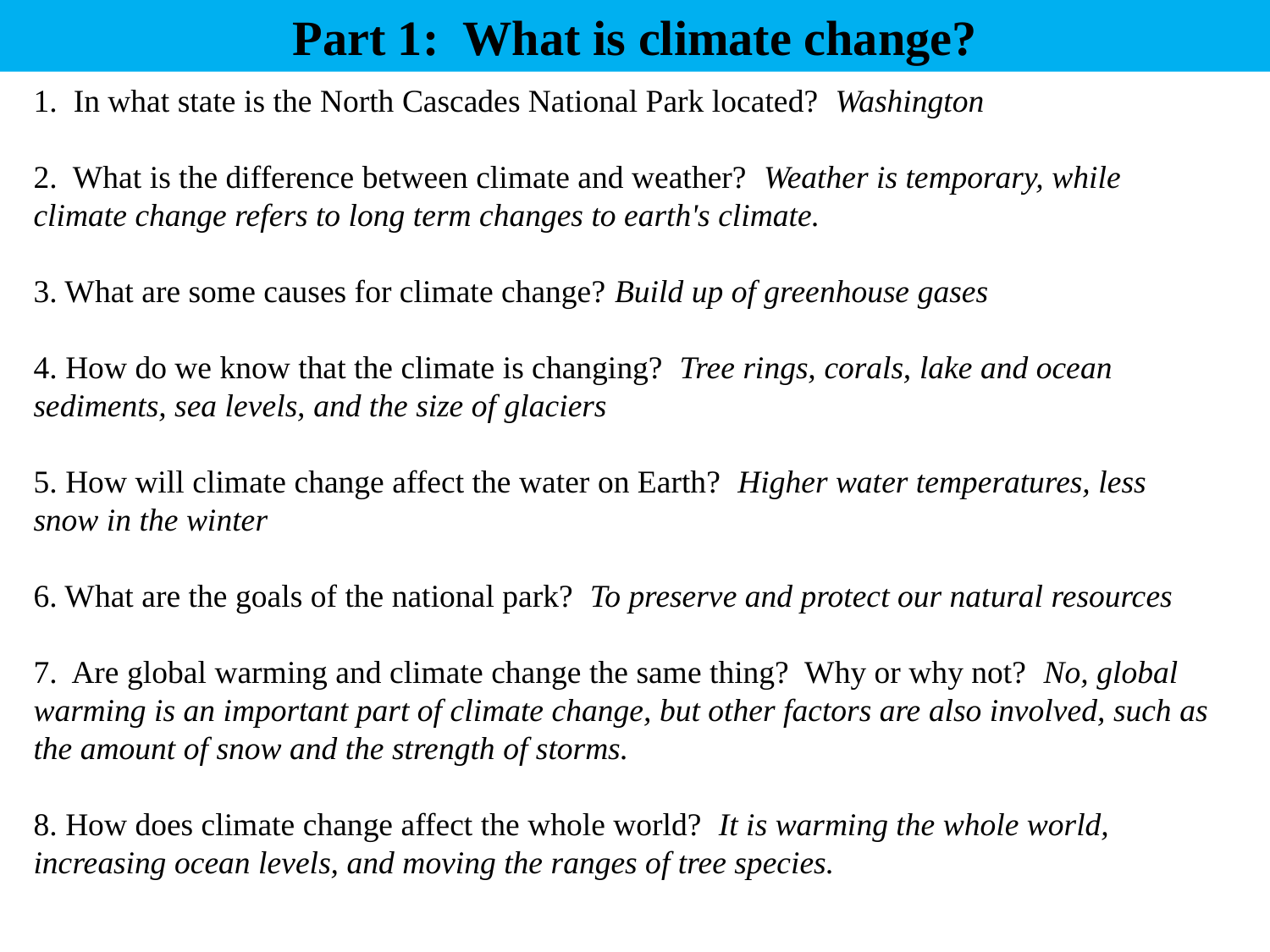

Part 1:  What is climate change?
1.  In what state is the North Cascades National Park located?  Washington

2.  What is the difference between climate and weather?  Weather is temporary, while climate change refers to long term changes to earth's climate.

3. What are some causes for climate change? Build up of greenhouse gases

4. How do we know that the climate is changing?  Tree rings, corals, lake and ocean sediments, sea levels, and the size of glaciers

5. How will climate change affect the water on Earth?  Higher water temperatures, less snow in the winter

6. What are the goals of the national park?  To preserve and protect our natural resources

7.  Are global warming and climate change the same thing?  Why or why not?  No, global warming is an important part of climate change, but other factors are also involved, such as the amount of snow and the strength of storms.

8. How does climate change affect the whole world?  It is warming the whole world, increasing ocean levels, and moving the ranges of tree species.